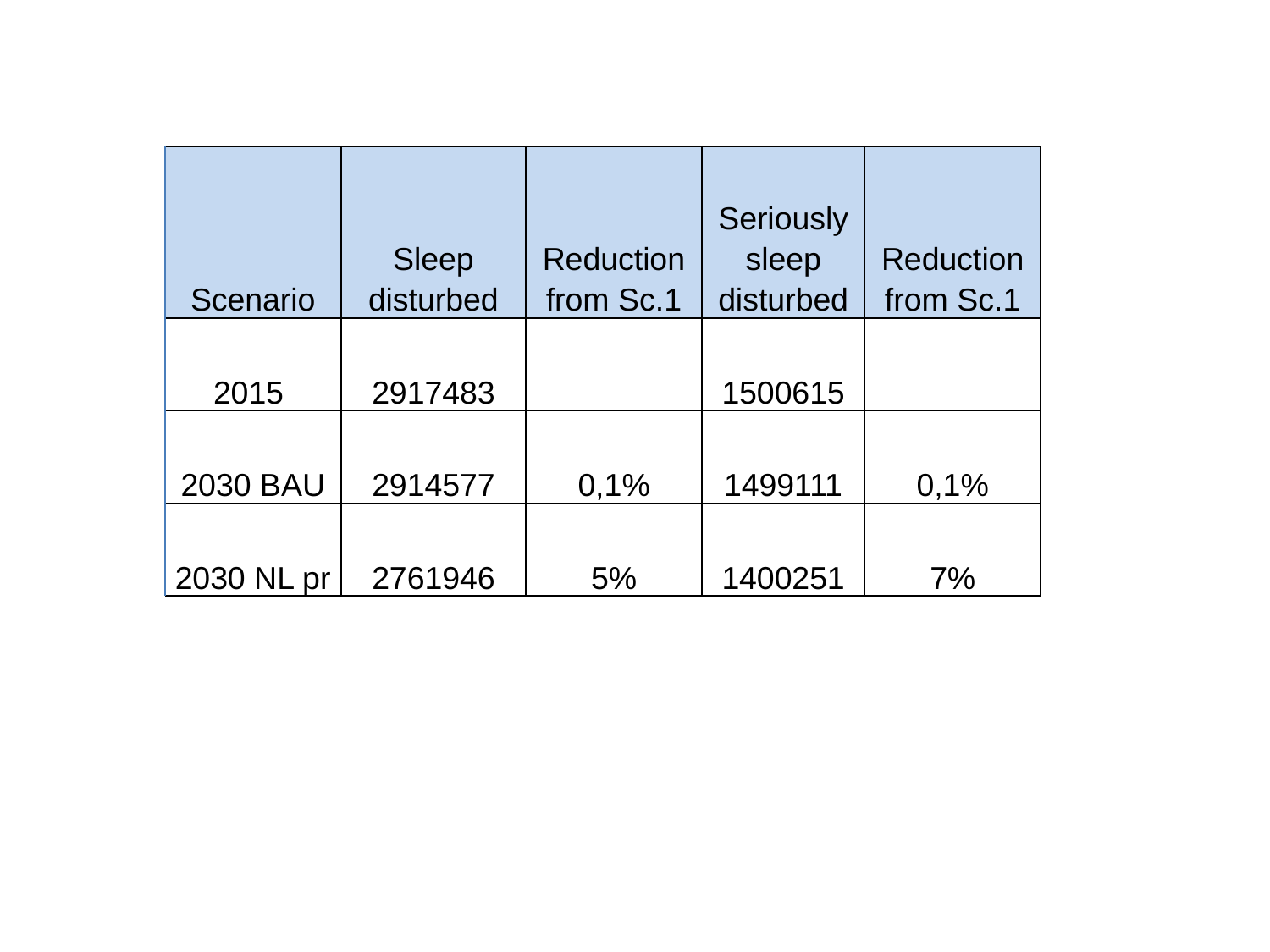

| Scenario | Sleep disturbed | Reduction from Sc.1 | Seriously sleep disturbed | Reduction from Sc.1 |
| --- | --- | --- | --- | --- |
| 2015 | 2917483 |  | 1500615 |  |
| 2030 BAU | 2914577 | 0,1% | 1499111 | 0,1% |
| 2030 NL pr | 2761946 | 5% | 1400251 | 7% |